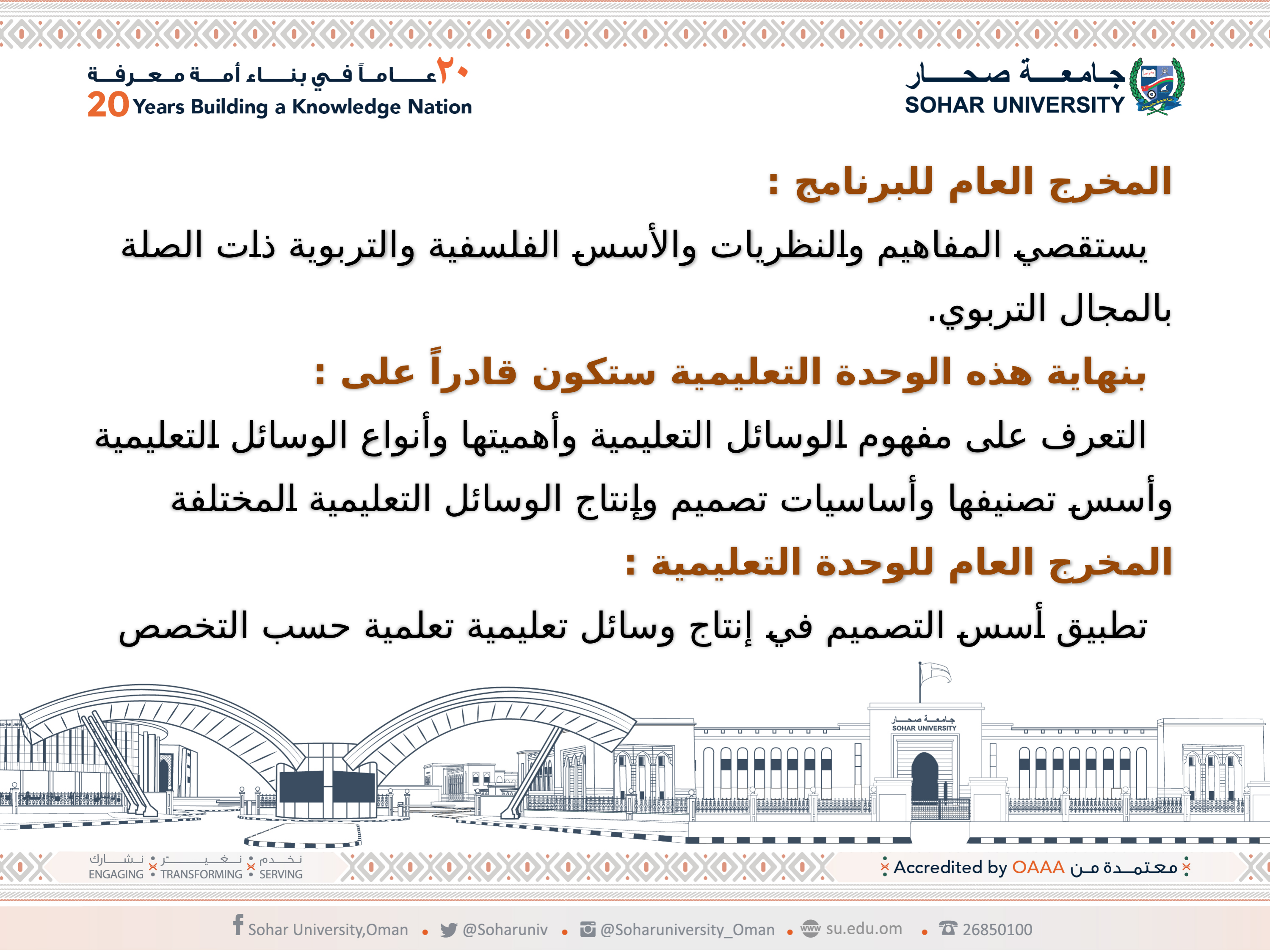

المخرج العام للبرنامج :
  يستقصي المفاهيم والنظريات والأسس الفلسفية والتربوية ذات الصلة بالمجال التربوي.
  بنهاية هذه الوحدة التعليمية ستكون قادراً على :
  التعرف على مفهوم الوسائل التعليمية وأهميتها وأنواع الوسائل التعليمية وأسس تصنيفها وأساسيات تصميم وإنتاج الوسائل التعليمية المختلفة
المخرج العام للوحدة التعليمية :
  تطبيق أسس التصميم في إنتاج وسائل تعليمية تعلمية حسب التخصص